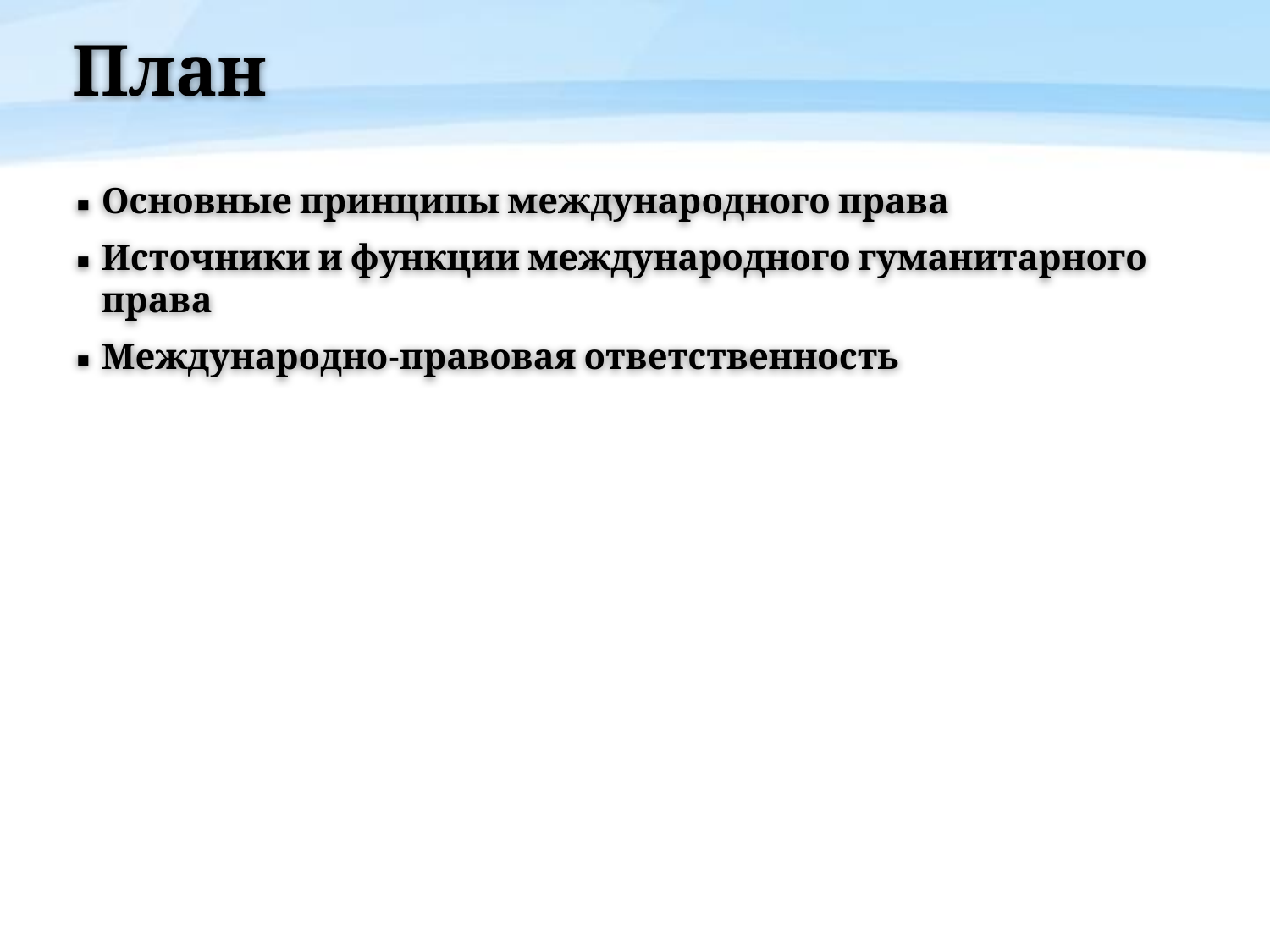

# План
Основные принципы международного права
Источники и функции международного гуманитарного права
Международно-правовая ответственность